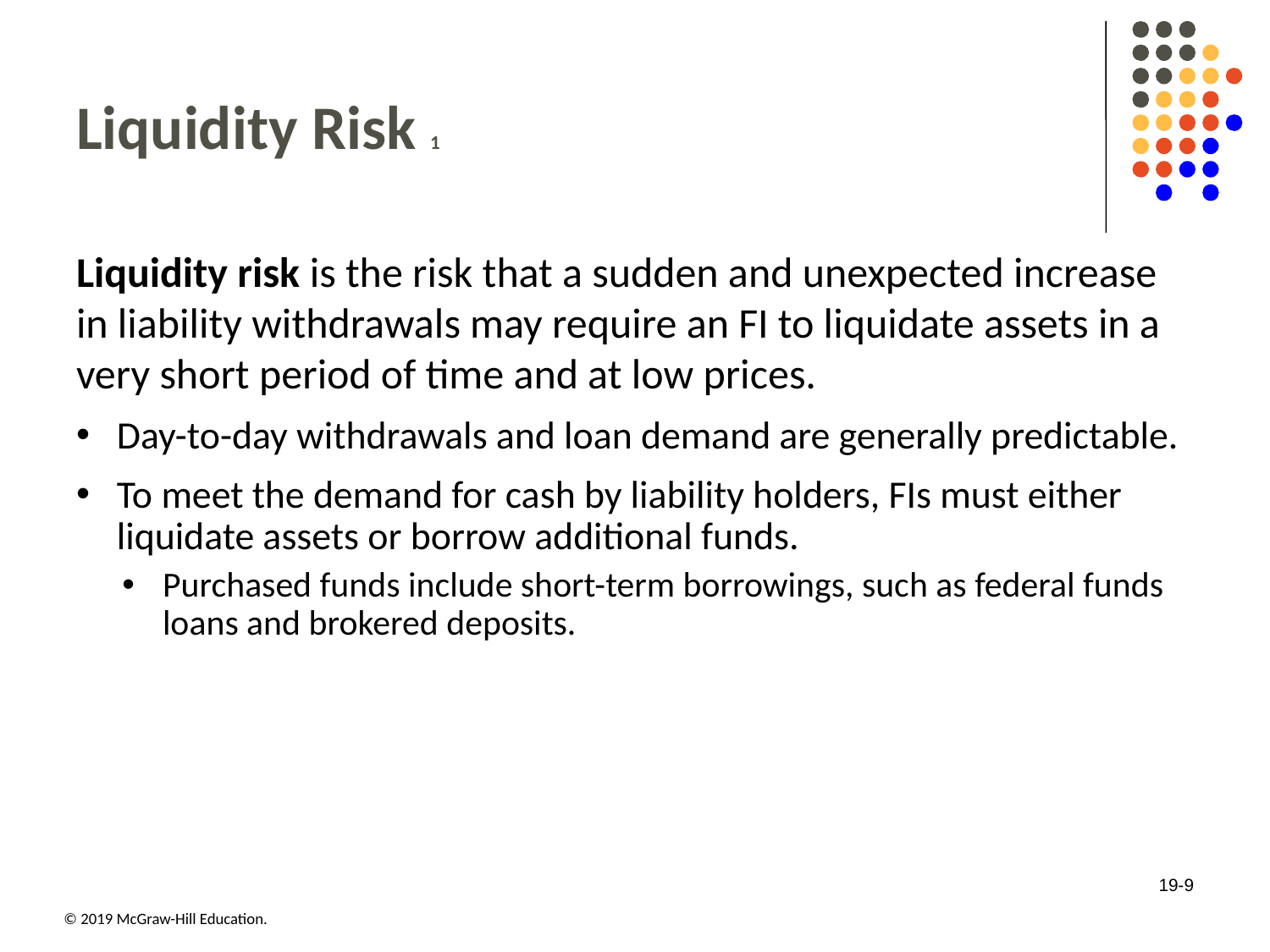

# Liquidity Risk 1
Liquidity risk is the risk that a sudden and unexpected increase in liability withdrawals may require an FI to liquidate assets in a very short period of time and at low prices.
Day-to-day withdrawals and loan demand are generally predictable.
To meet the demand for cash by liability holders, FIs must either liquidate assets or borrow additional funds.
Purchased funds include short-term borrowings, such as federal funds loans and brokered deposits.
19-9